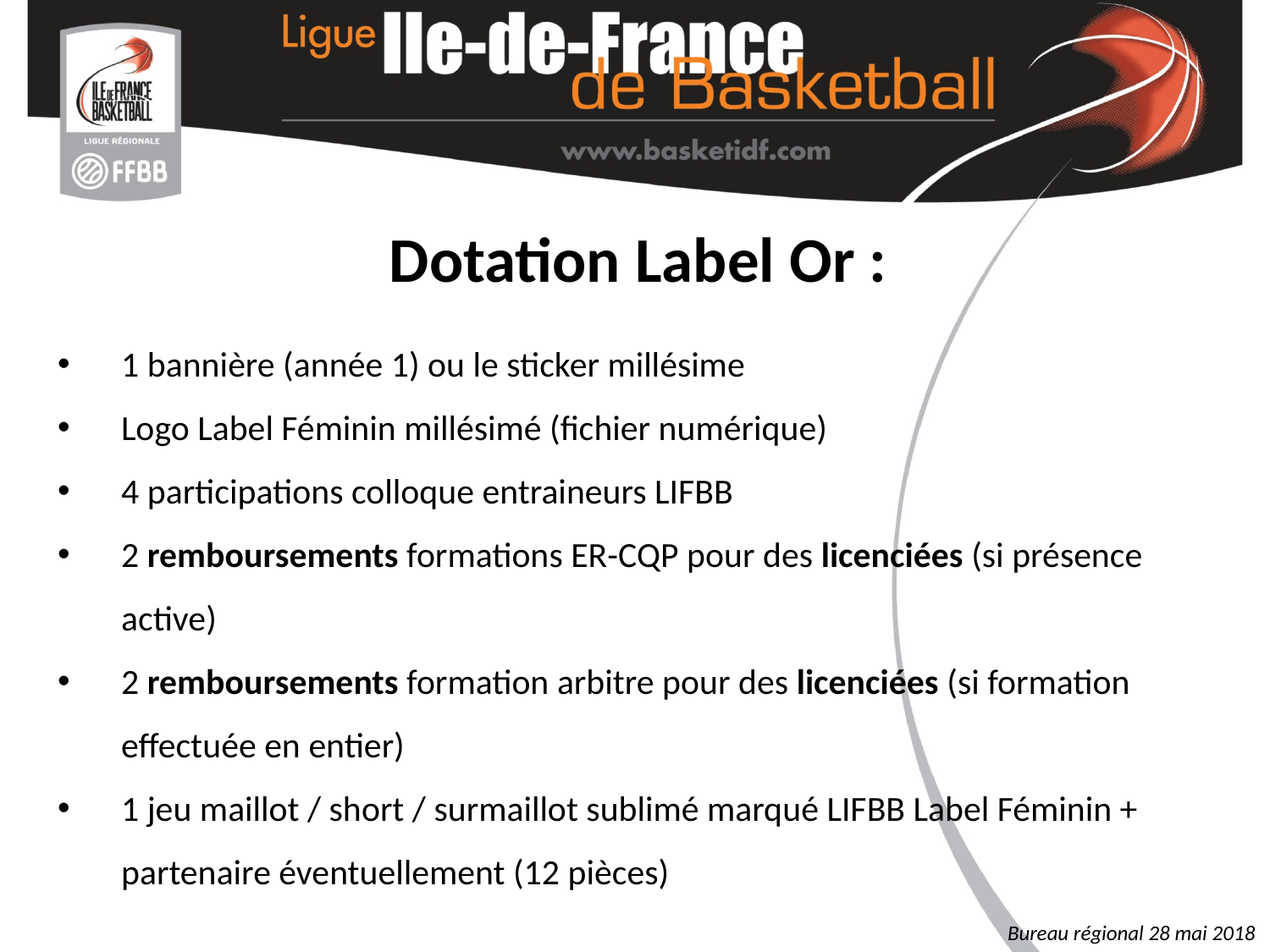

Dotation Label Or :
1 bannière (année 1) ou le sticker millésime
Logo Label Féminin millésimé (fichier numérique)
4 participations colloque entraineurs LIFBB
2 remboursements formations ER-CQP pour des licenciées (si présence active)
2 remboursements formation arbitre pour des licenciées (si formation effectuée en entier)
1 jeu maillot / short / surmaillot sublimé marqué LIFBB Label Féminin + partenaire éventuellement (12 pièces)
Bureau régional 28 mai 2018